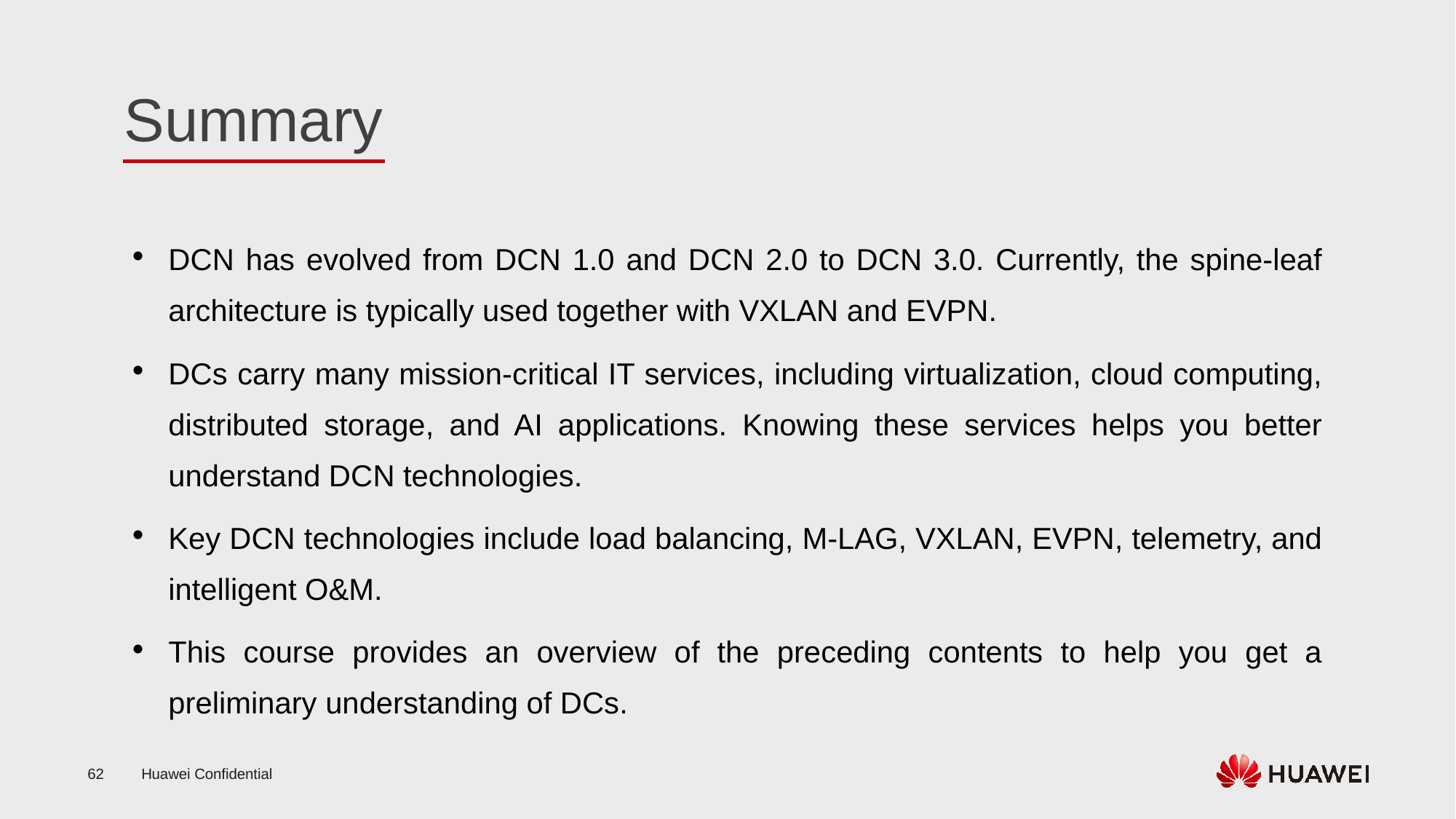

DCN has evolved from DCN 1.0 and DCN 2.0 to DCN 3.0. Currently, the spine-leaf architecture is typically used together with VXLAN and EVPN.
DCs carry many mission-critical IT services, including virtualization, cloud computing, distributed storage, and AI applications. Knowing these services helps you better understand DCN technologies.
Key DCN technologies include load balancing, M-LAG, VXLAN, EVPN, telemetry, and intelligent O&M.
This course provides an overview of the preceding contents to help you get a preliminary understanding of DCs.